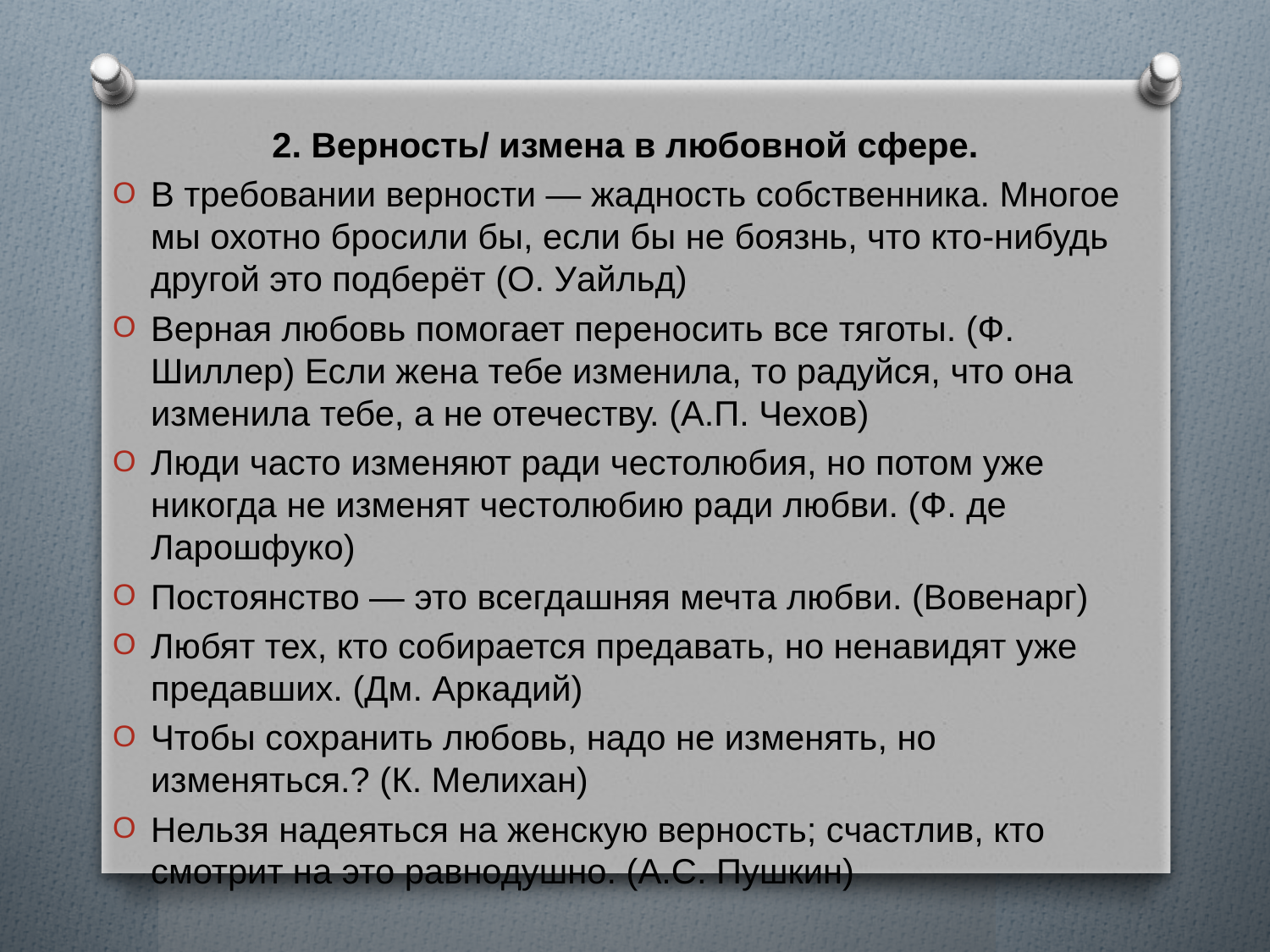

2. Верность/ измена в любовной сфере.
В требовании верности — жадность собственника. Многое мы охотно бросили бы, если бы не боязнь, что кто-нибудь другой это подберёт (О. Уайльд)
Верная любовь помогает переносить все тяготы. (Ф. Шиллер) Если жена тебе изменила, то радуйся, что она изменила тебе, а не отечеству. (А.П. Чехов)
Люди часто изменяют ради честолюбия, но потом уже никогда не изменят честолюбию ради любви. (Ф. де Ларошфуко)
Постоянство — это всегдашняя мечта любви. (Вовенарг)
Любят тех, кто собирается предавать, но ненавидят уже предавших. (Дм. Аркадий)
Чтобы сохранить любовь, надо не изменять, но изменяться.? (К. Мелихан)
Нельзя надеяться на женскую верность; счастлив, кто смотрит на это равнодушно. (А.С. Пушкин)